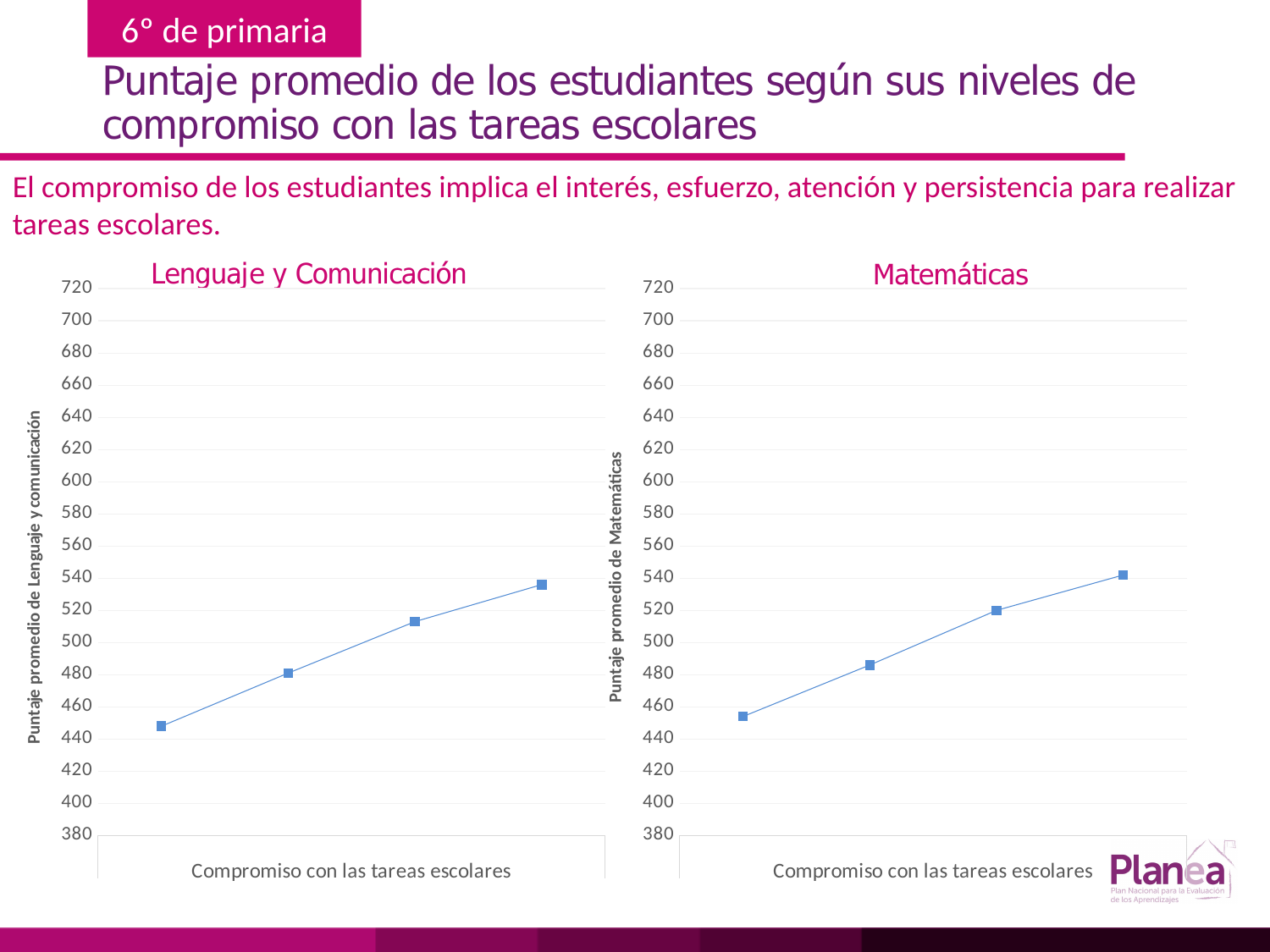

# Puntaje promedio de los estudiantes según sus niveles de compromiso con las tareas escolares

El compromiso de los estudiantes implica el interés, esfuerzo, atención y persistencia para realizar tareas escolares.
Lenguaje y Comunicación
Matemáticas

### Chart

| Category |  |
|---|---|
|   | 448.0 |
|   | 481.0 |
|   | 513.0 |
|   | 536.0 |

### Chart

| Category |  |
|---|---|
|   | 454.0 |
|   | 486.0 |
|   | 520.0 |
|   | 542.0 |